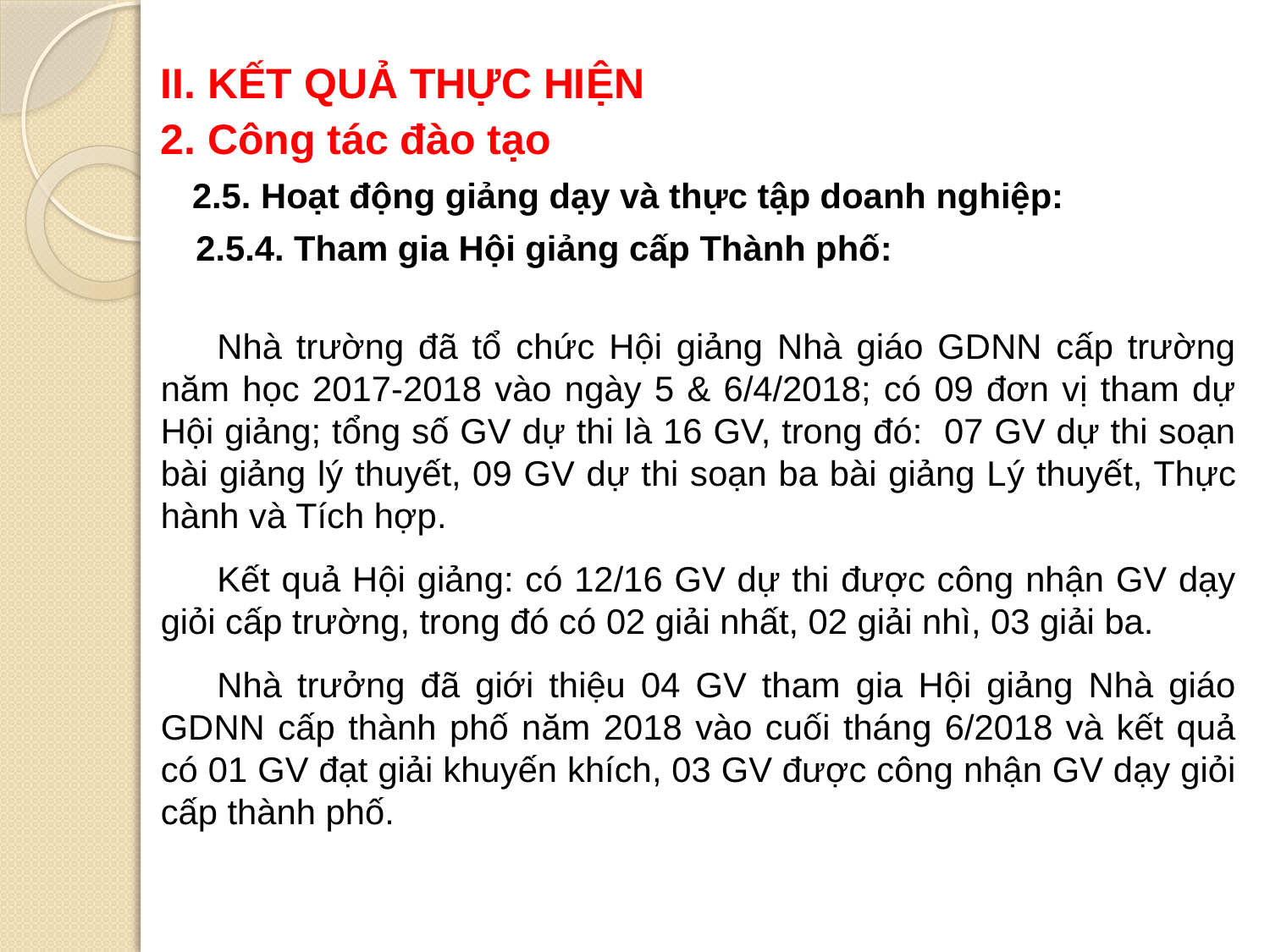

II. KẾT QUẢ THỰC HIỆN
2. Công tác đào tạo
2.5. Hoạt động giảng dạy và thực tập doanh nghiệp:
2.5.4. Tham gia Hội giảng cấp Thành phố:
Nhà trường đã tổ chức Hội giảng Nhà giáo GDNN cấp trường năm học 2017-2018 vào ngày 5 & 6/4/2018; có 09 đơn vị tham dự Hội giảng; tổng số GV dự thi là 16 GV, trong đó:  07 GV dự thi soạn bài giảng lý thuyết, 09 GV dự thi soạn ba bài giảng Lý thuyết, Thực hành và Tích hợp.
Kết quả Hội giảng: có 12/16 GV dự thi được công nhận GV dạy giỏi cấp trường, trong đó có 02 giải nhất, 02 giải nhì, 03 giải ba.
Nhà trưởng đã giới thiệu 04 GV tham gia Hội giảng Nhà giáo GDNN cấp thành phố năm 2018 vào cuối tháng 6/2018 và kết quả có 01 GV đạt giải khuyến khích, 03 GV được công nhận GV dạy giỏi cấp thành phố.